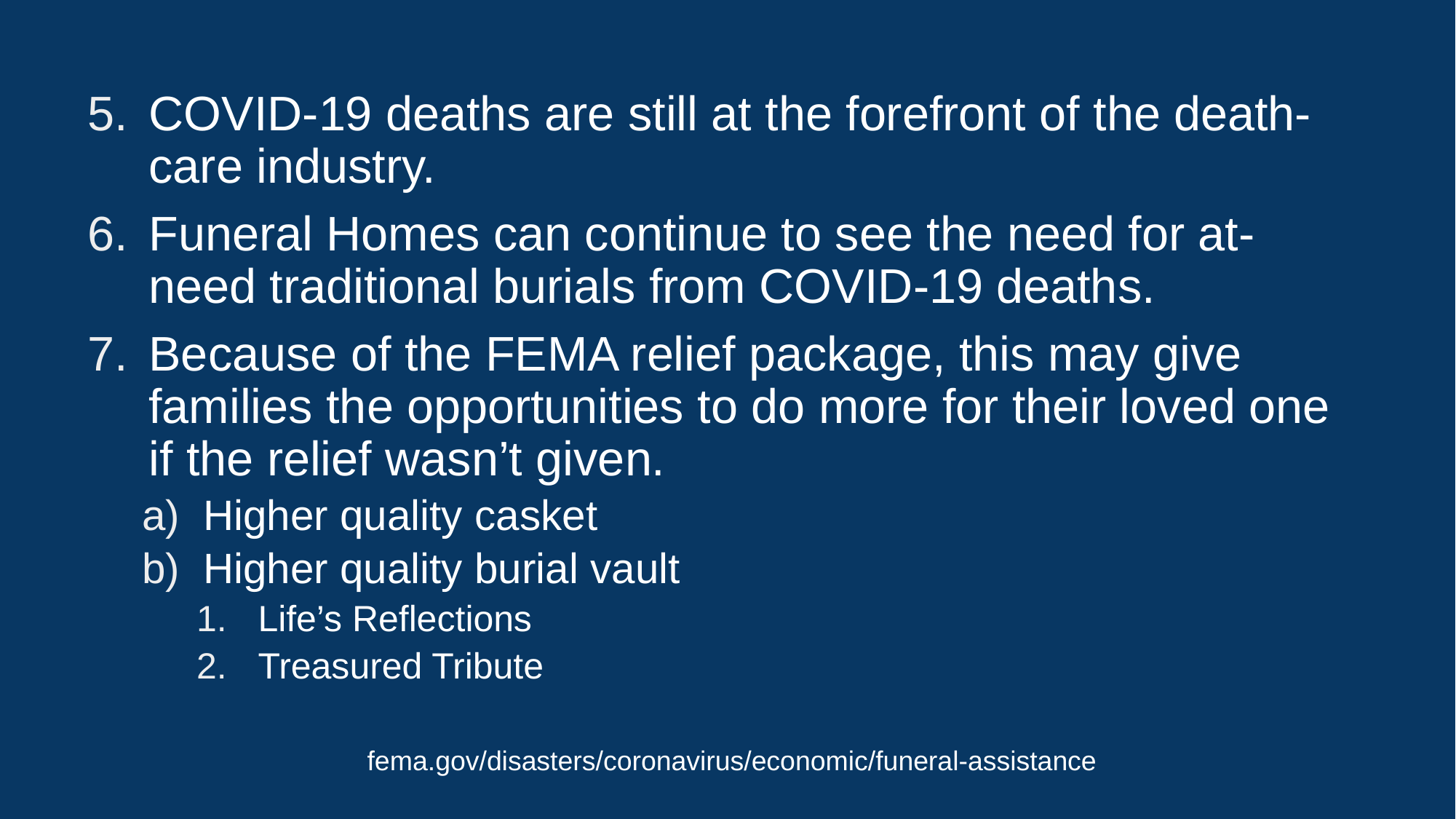

COVID-19 deaths are still at the forefront of the death-care industry.
Funeral Homes can continue to see the need for at-need traditional burials from COVID-19 deaths.
Because of the FEMA relief package, this may give families the opportunities to do more for their loved one if the relief wasn’t given.
Higher quality casket
Higher quality burial vault
Life’s Reflections
Treasured Tribute
fema.gov/disasters/coronavirus/economic/funeral-assistance